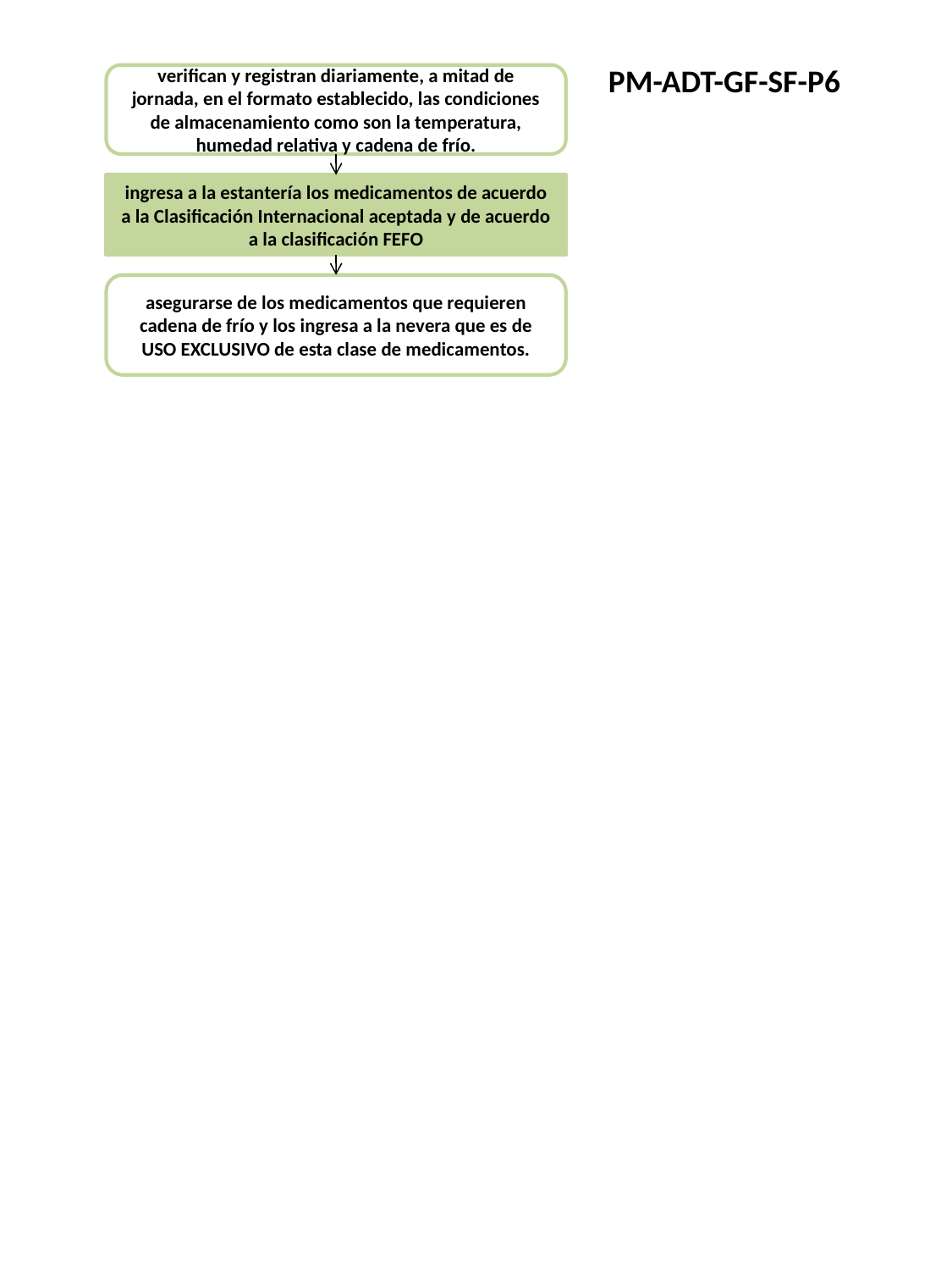

PM-ADT-GF-SF-P6
verifican y registran diariamente, a mitad de jornada, en el formato establecido, las condiciones de almacenamiento como son la temperatura, humedad relativa y cadena de frío.
ingresa a la estantería los medicamentos de acuerdo a la Clasificación Internacional aceptada y de acuerdo a la clasificación FEFO
asegurarse de los medicamentos que requieren cadena de frío y los ingresa a la nevera que es de USO EXCLUSIVO de esta clase de medicamentos.